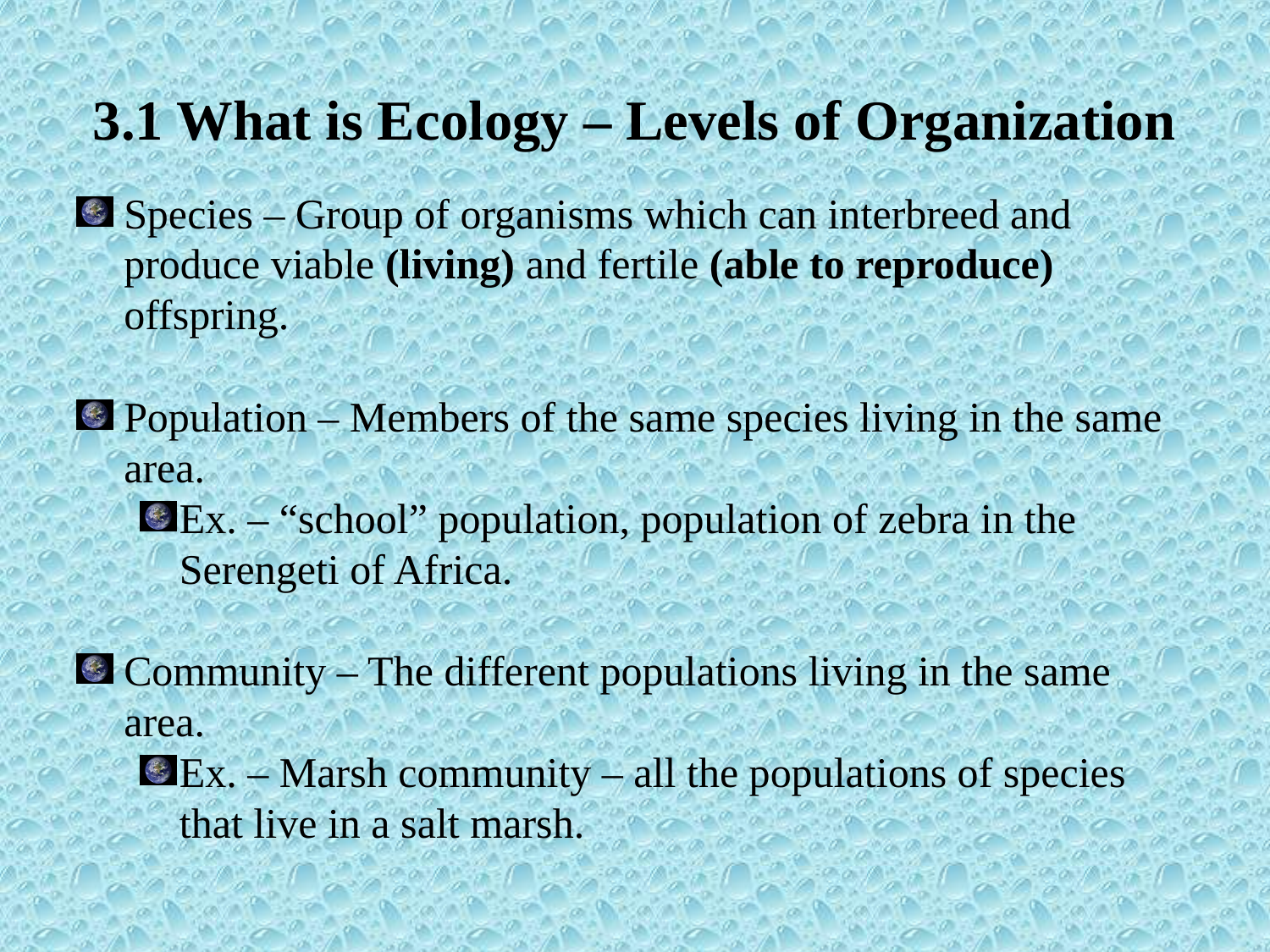

# 3.1 What is Ecology – Levels of Organization
Species – Group of organisms which can interbreed and produce viable (living) and fertile (able to reproduce) offspring.

Population – Members of the same species living in the same area.
Ex. – “school” population, population of zebra in the Serengeti of Africa.

Community – The different populations living in the same area.
Ex. – Marsh community – all the populations of species that live in a salt marsh.